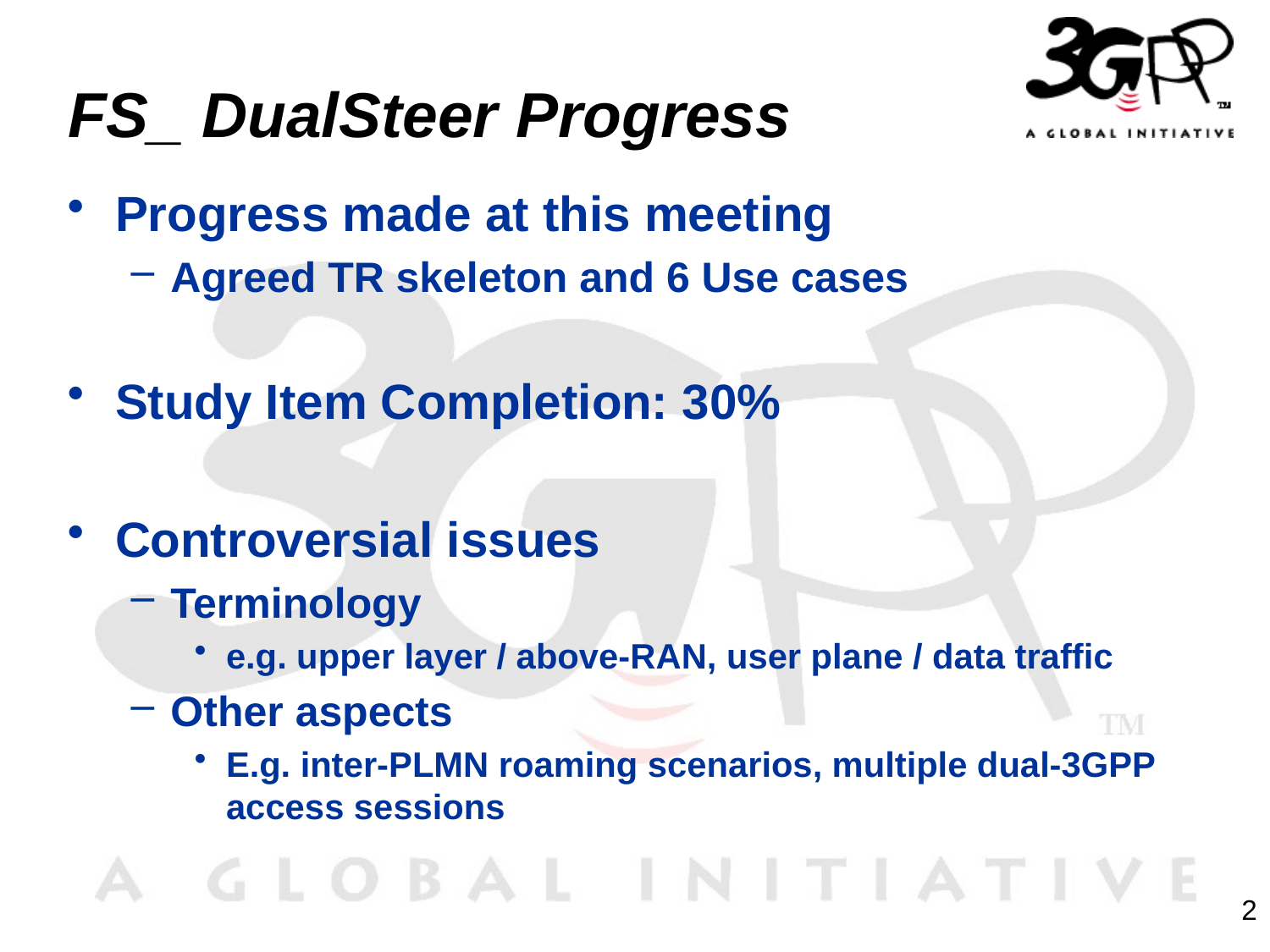

# FS_ DualSteer Progress
Progress made at this meeting
Agreed TR skeleton and 6 Use cases

Study Item Completion: 30%

Controversial issues
Terminology
e.g. upper layer / above-RAN, user plane / data traffic
Other aspects
E.g. inter-PLMN roaming scenarios, multiple dual-3GPP access sessions
2